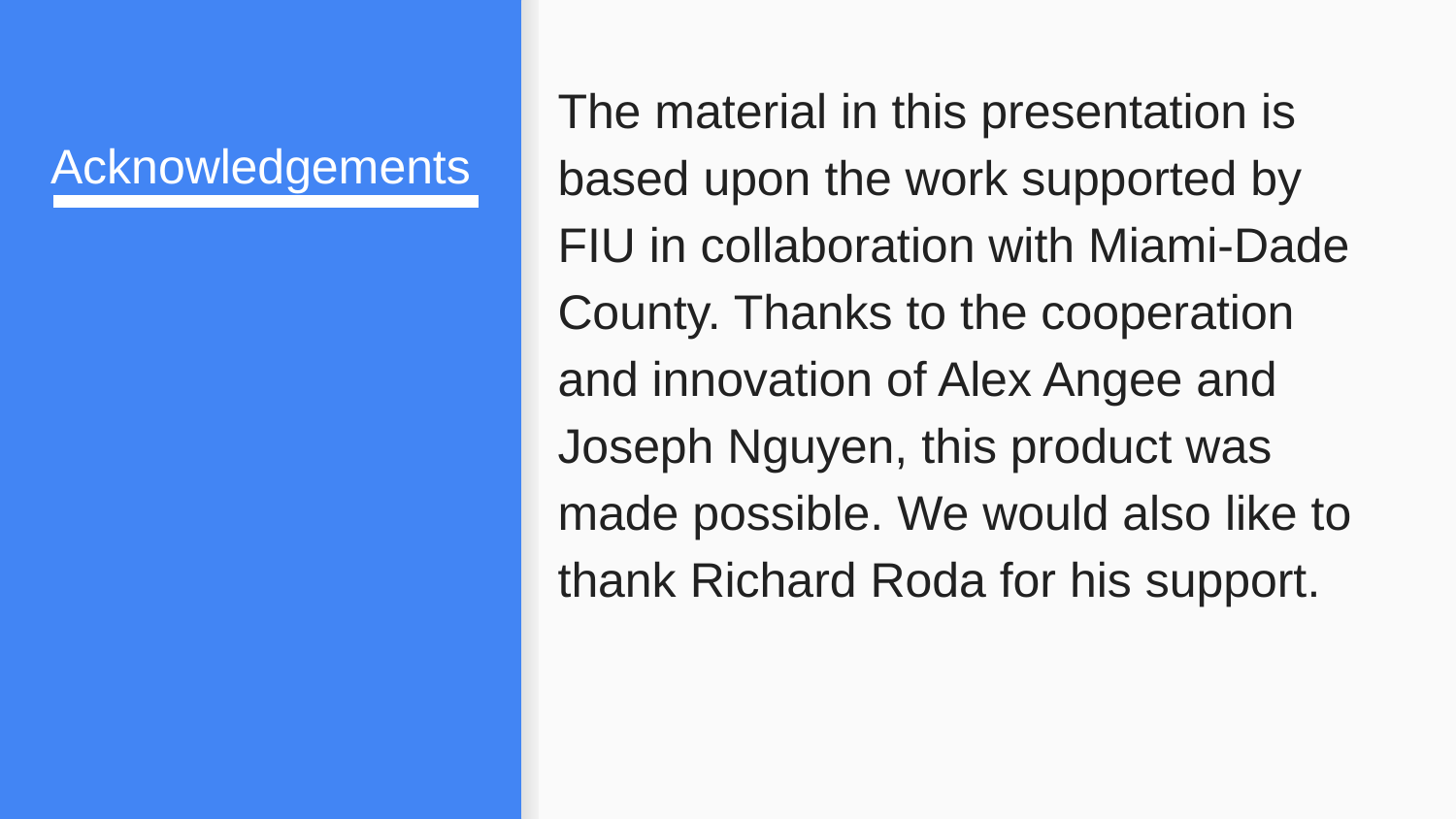

# Acknowledgements
The material in this presentation is based upon the work supported by FIU in collaboration with Miami-Dade County. Thanks to the cooperation and innovation of Alex Angee and Joseph Nguyen, this product was made possible. We would also like to thank Richard Roda for his support.